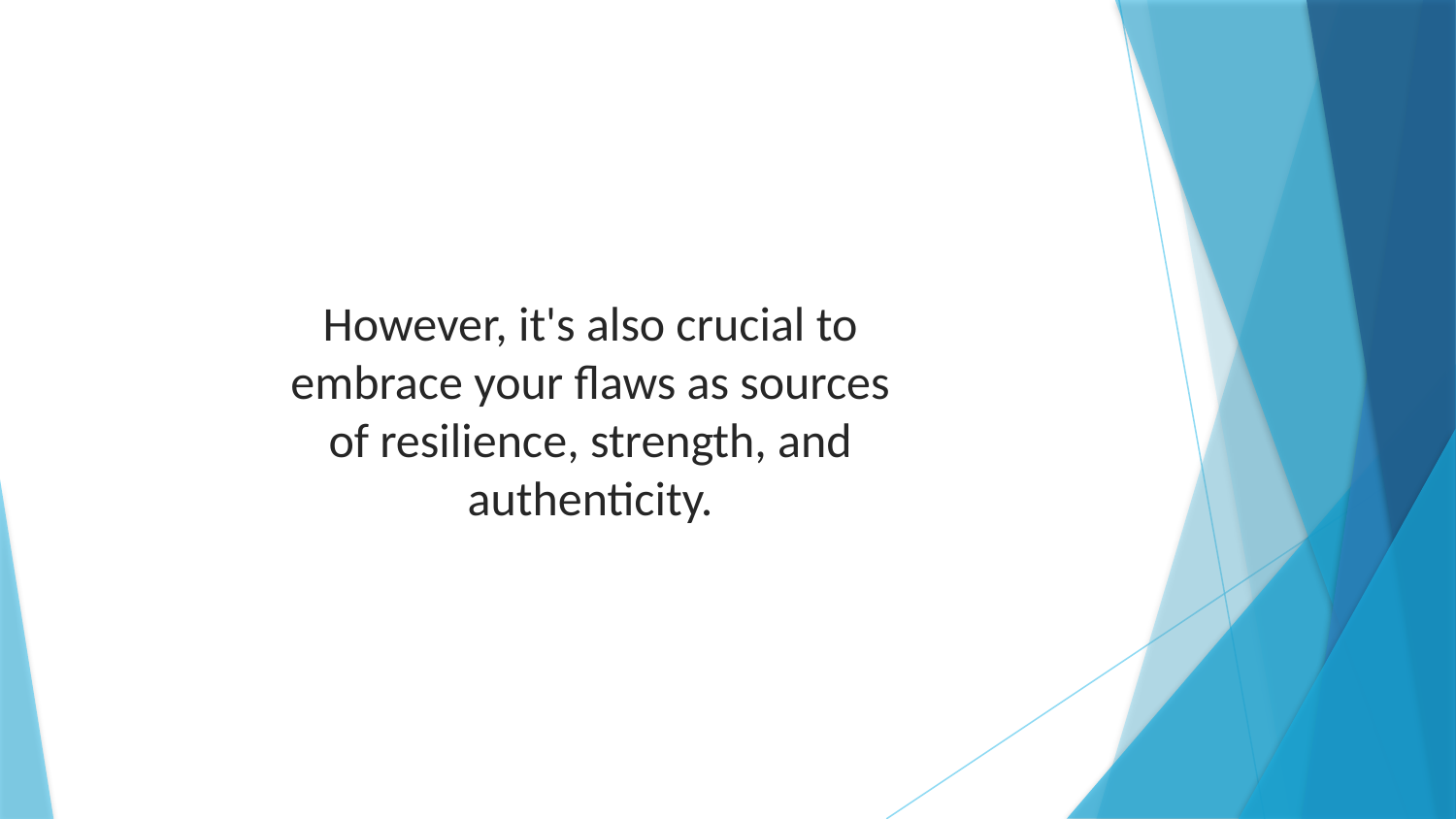

However, it's also crucial to embrace your flaws as sources of resilience, strength, and authenticity.